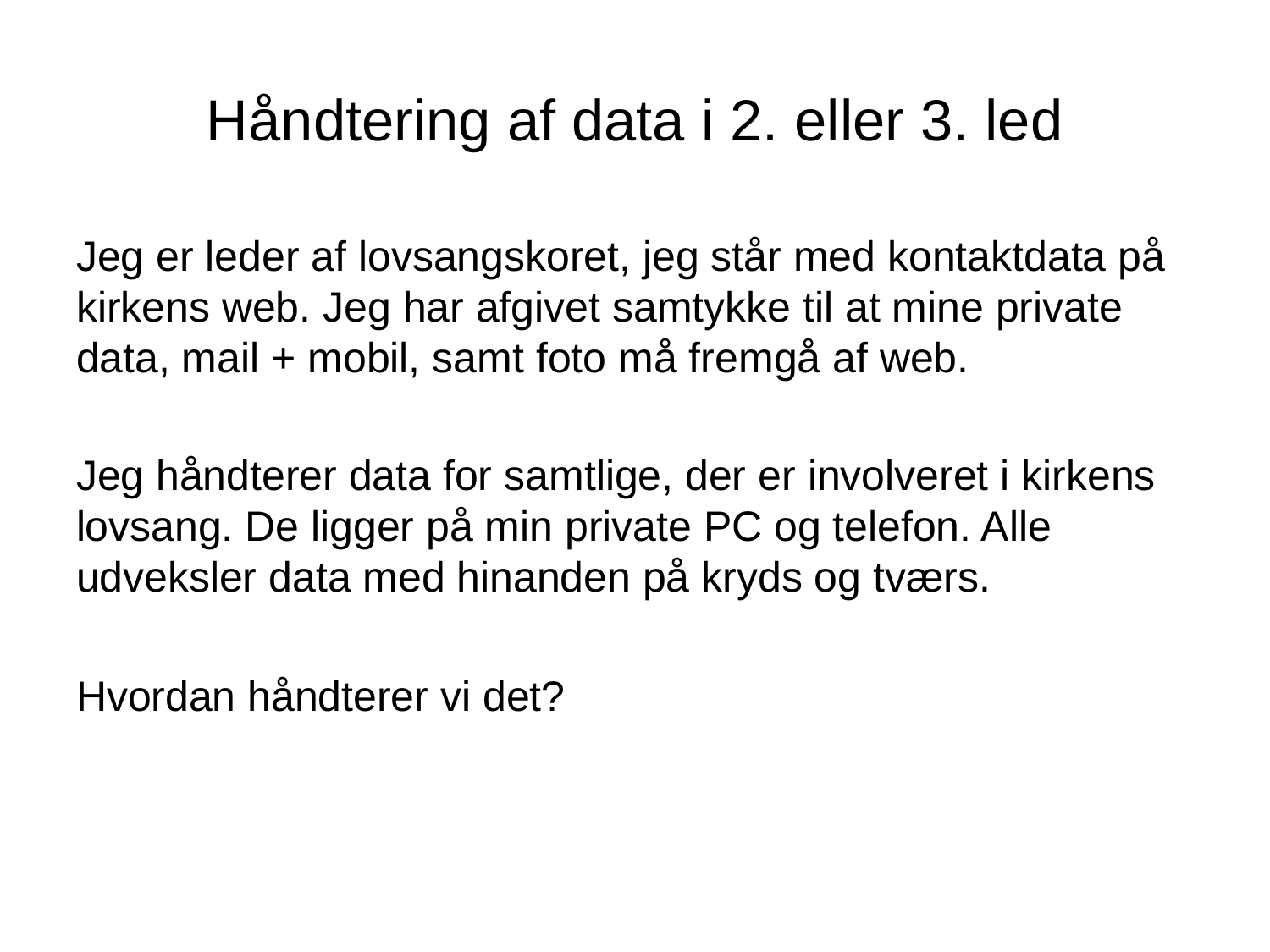

# Håndtering af data i 2. eller 3. led
Jeg er leder af lovsangskoret, jeg står med kontaktdata på kirkens web. Jeg har afgivet samtykke til at mine private data, mail + mobil, samt foto må fremgå af web.

Jeg håndterer data for samtlige, der er involveret i kirkens lovsang. De ligger på min private PC og telefon. Alle udveksler data med hinanden på kryds og tværs.

Hvordan håndterer vi det?